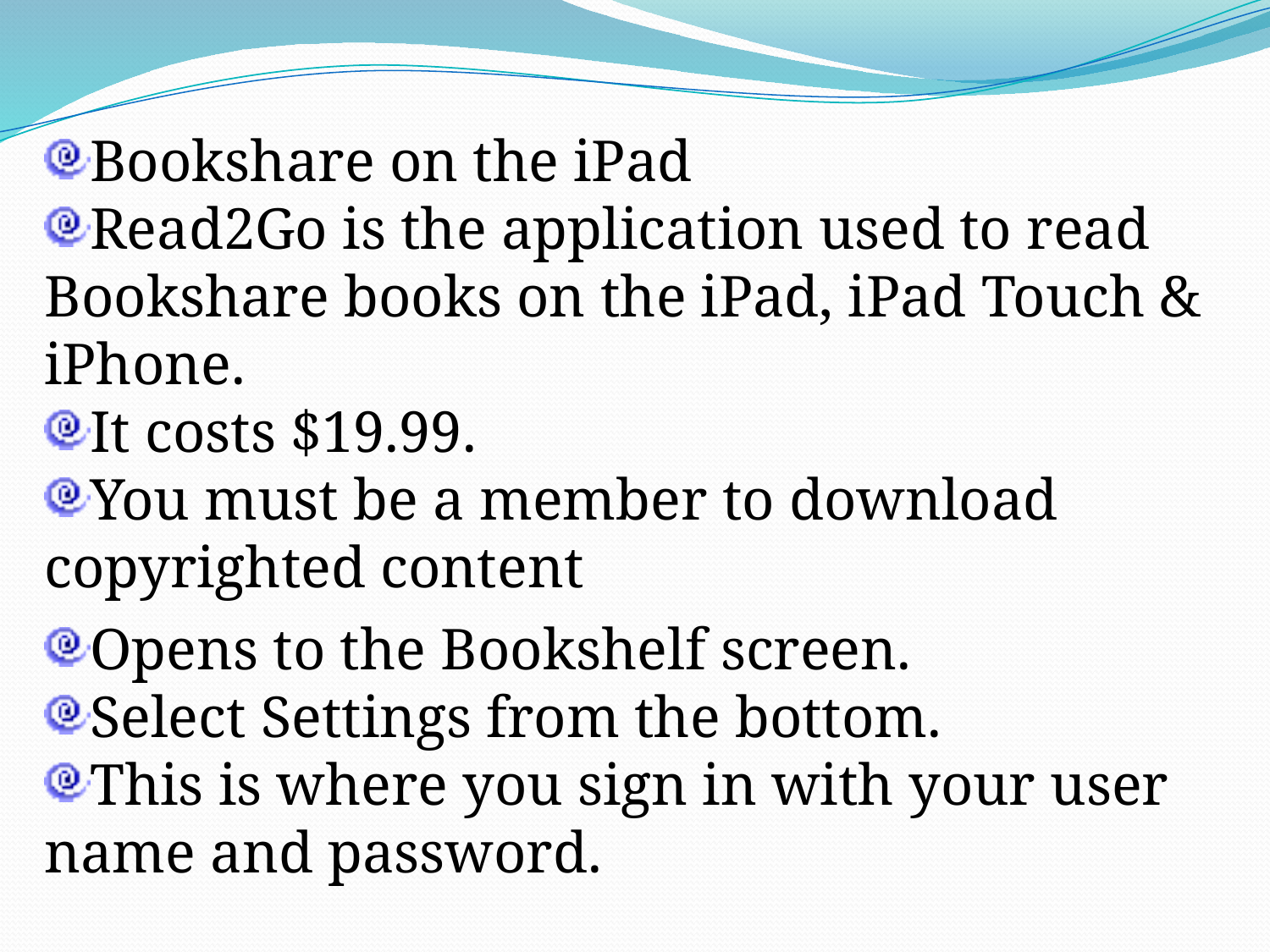

Bookshare on the iPad
Read2Go is the application used to read Bookshare books on the iPad, iPad Touch & iPhone.
It costs $19.99.
You must be a member to download copyrighted content
Opens to the Bookshelf screen.
Select Settings from the bottom.
This is where you sign in with your user name and password.